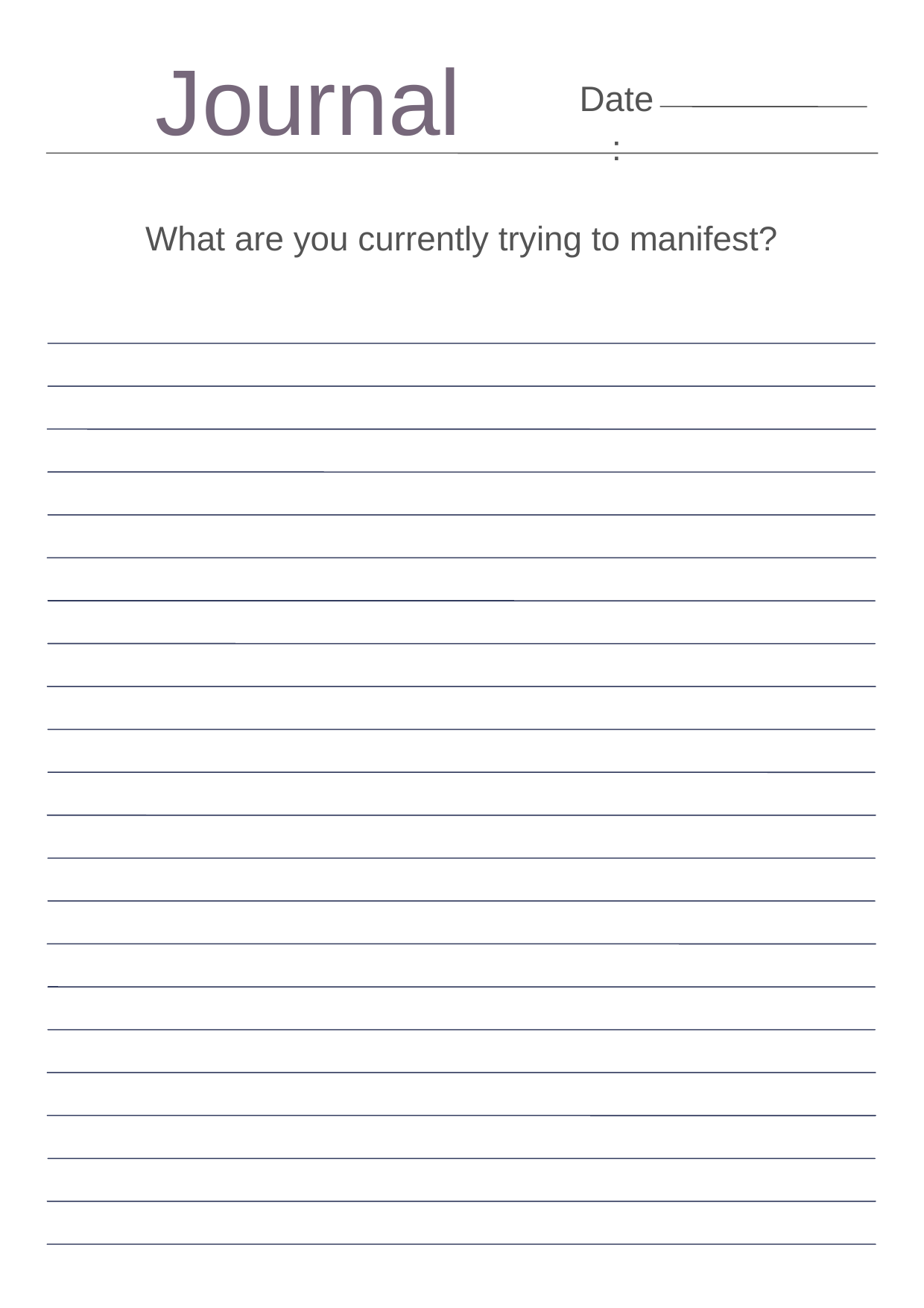

Journal
Date:

What are you currently trying to manifest?